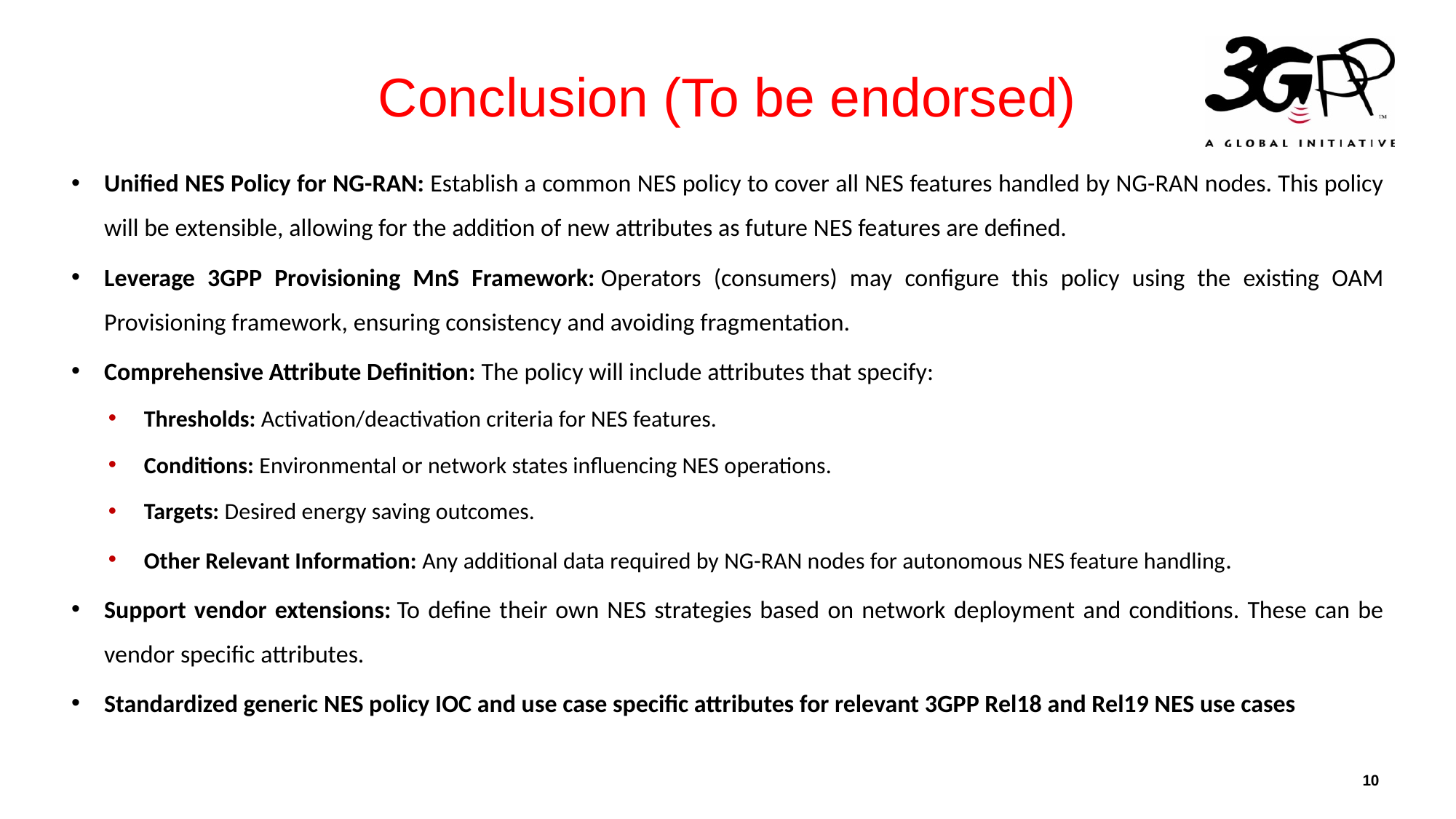

# Conclusion (To be endorsed)
Unified NES Policy for NG-RAN: Establish a common NES policy to cover all NES features handled by NG-RAN nodes. This policy will be extensible, allowing for the addition of new attributes as future NES features are defined.
Leverage 3GPP Provisioning MnS Framework: Operators (consumers) may configure this policy using the existing OAM Provisioning framework, ensuring consistency and avoiding fragmentation.
Comprehensive Attribute Definition: The policy will include attributes that specify:
Thresholds: Activation/deactivation criteria for NES features.
Conditions: Environmental or network states influencing NES operations.
Targets: Desired energy saving outcomes.
Other Relevant Information: Any additional data required by NG-RAN nodes for autonomous NES feature handling.
Support vendor extensions: To define their own NES strategies based on network deployment and conditions. These can be vendor specific attributes.
Standardized generic NES policy IOC and use case specific attributes for relevant 3GPP Rel18 and Rel19 NES use cases